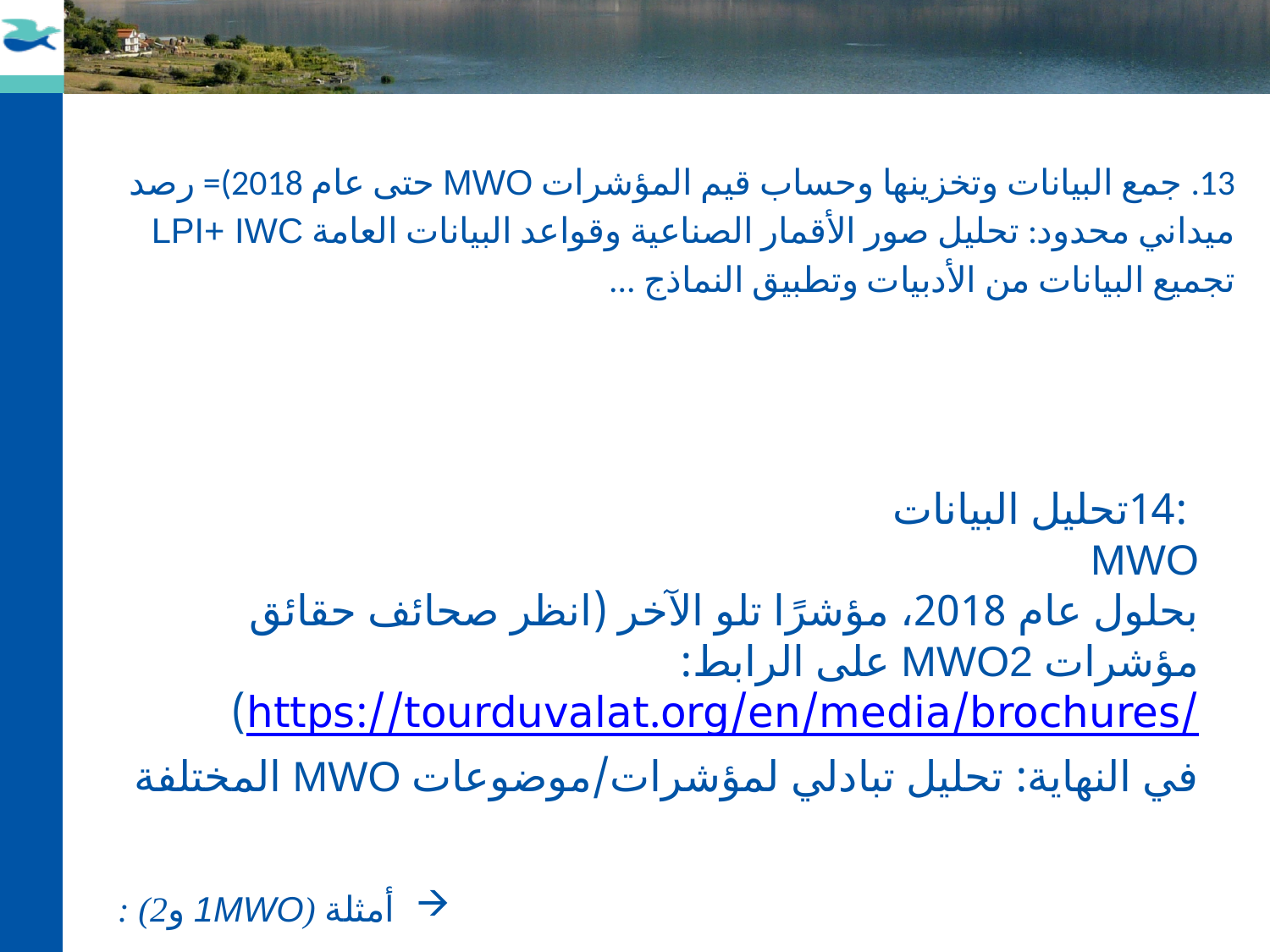

#
13. جمع البيانات وتخزينها وحساب قيم المؤشرات MWO حتى عام 2018)= رصد ميداني محدود: تحليل صور الأقمار الصناعية وقواعد البيانات العامة LPI+ IWC  تجميع البيانات من الأدبيات وتطبيق النماذج ...
 :14تحليل البيانات
MWO
بحلول عام 2018، مؤشرًا تلو الآخر (انظر صحائف حقائق مؤشرات MWO2 على الرابط: https://tourduvalat.org/en/media/brochures/)
في النهاية: تحليل تبادلي لمؤشرات/موضوعات MWO المختلفة

 أمثلة (1MWO و2) :